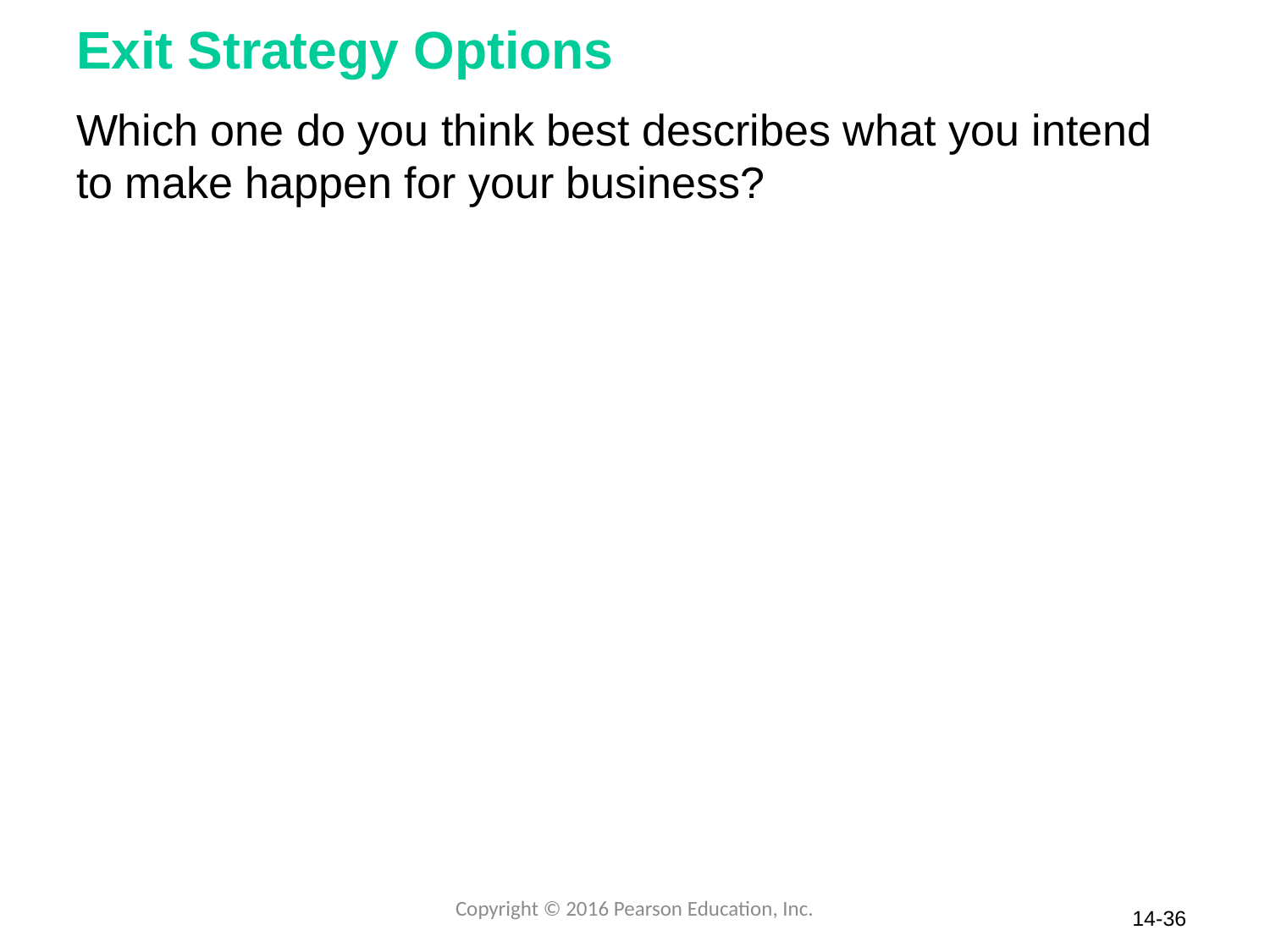

# Exit Strategy Options
Which one do you think best describes what you intend to make happen for your business?

Copyright © 2016 Pearson Education, Inc.